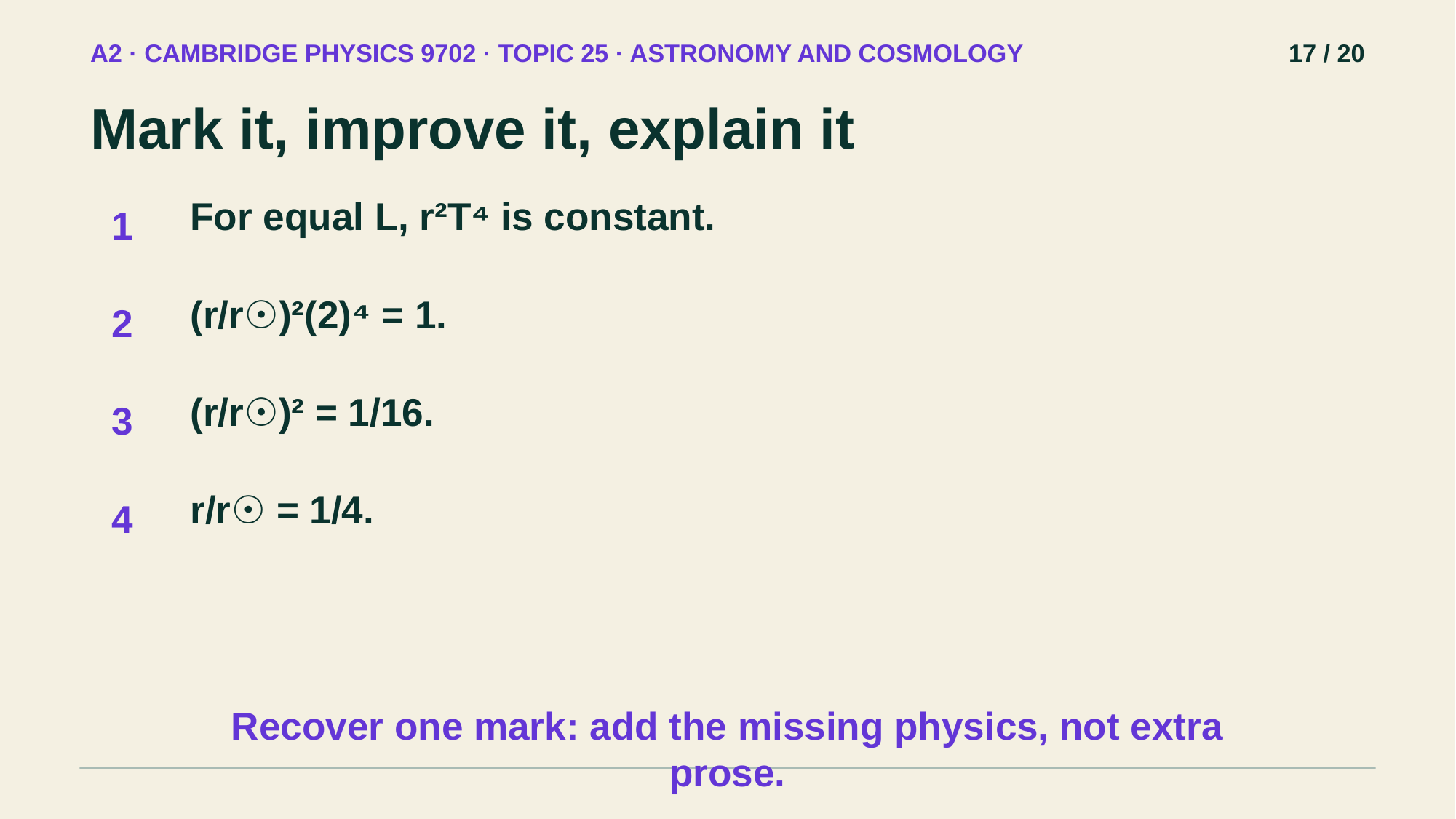

A2 · CAMBRIDGE PHYSICS 9702 · TOPIC 25 · ASTRONOMY AND COSMOLOGY
17 / 20
Mark it, improve it, explain it
For equal L, r²T⁴ is constant.
1
(r/r☉)²(2)⁴ = 1.
2
(r/r☉)² = 1/16.
3
r/r☉ = 1/4.
4
Recover one mark: add the missing physics, not extra prose.